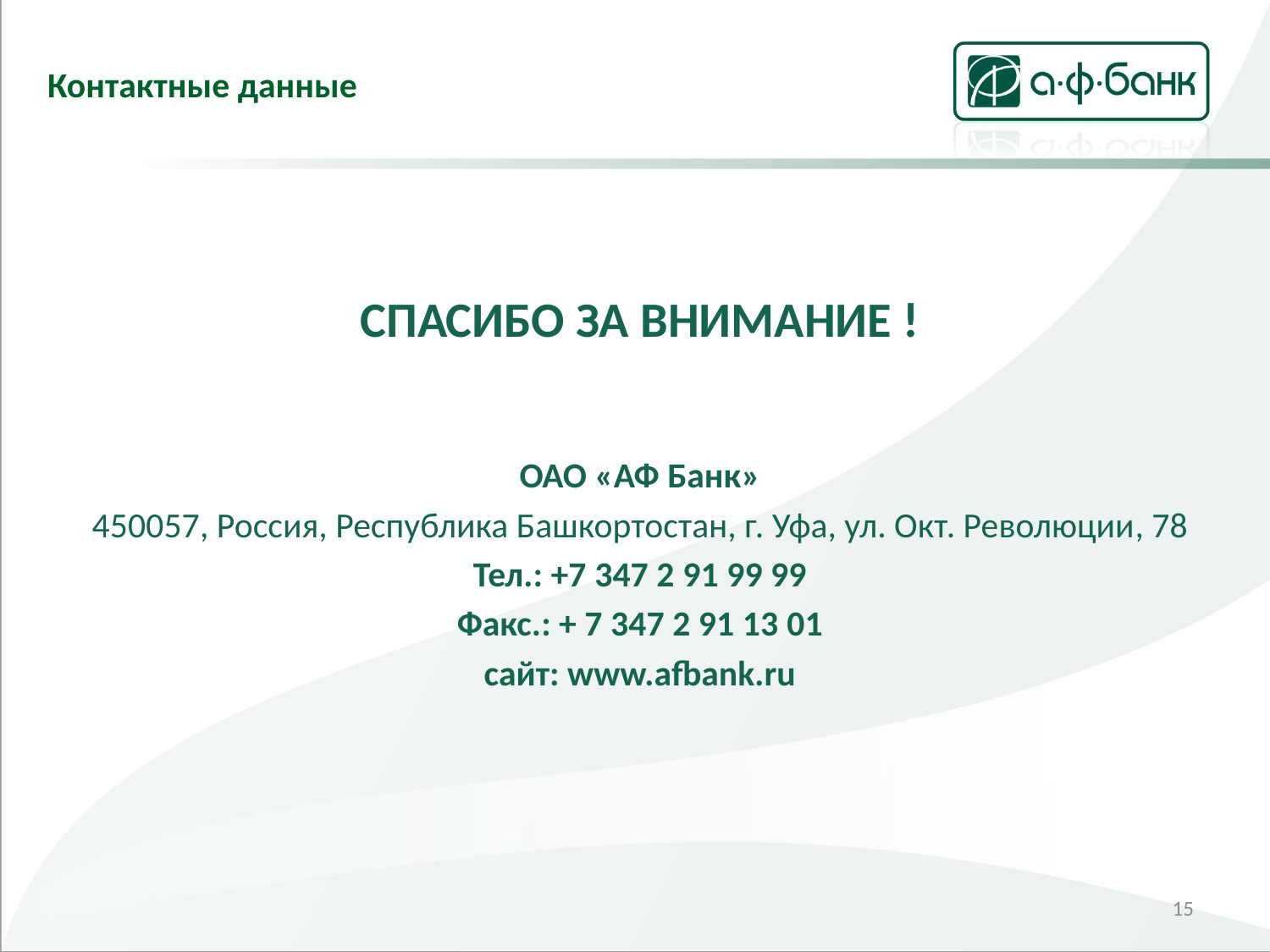

Контактные данные

СПАСИБО ЗА ВНИМАНИЕ !

ОАО «АФ Банк»
450057, Россия, Республика Башкортостан, г. Уфа, ул. Окт. Революции, 78
Тел.: +7 347 2 91 99 99
Факс.: + 7 347 2 91 13 01
сайт: www.afbank.ru

15